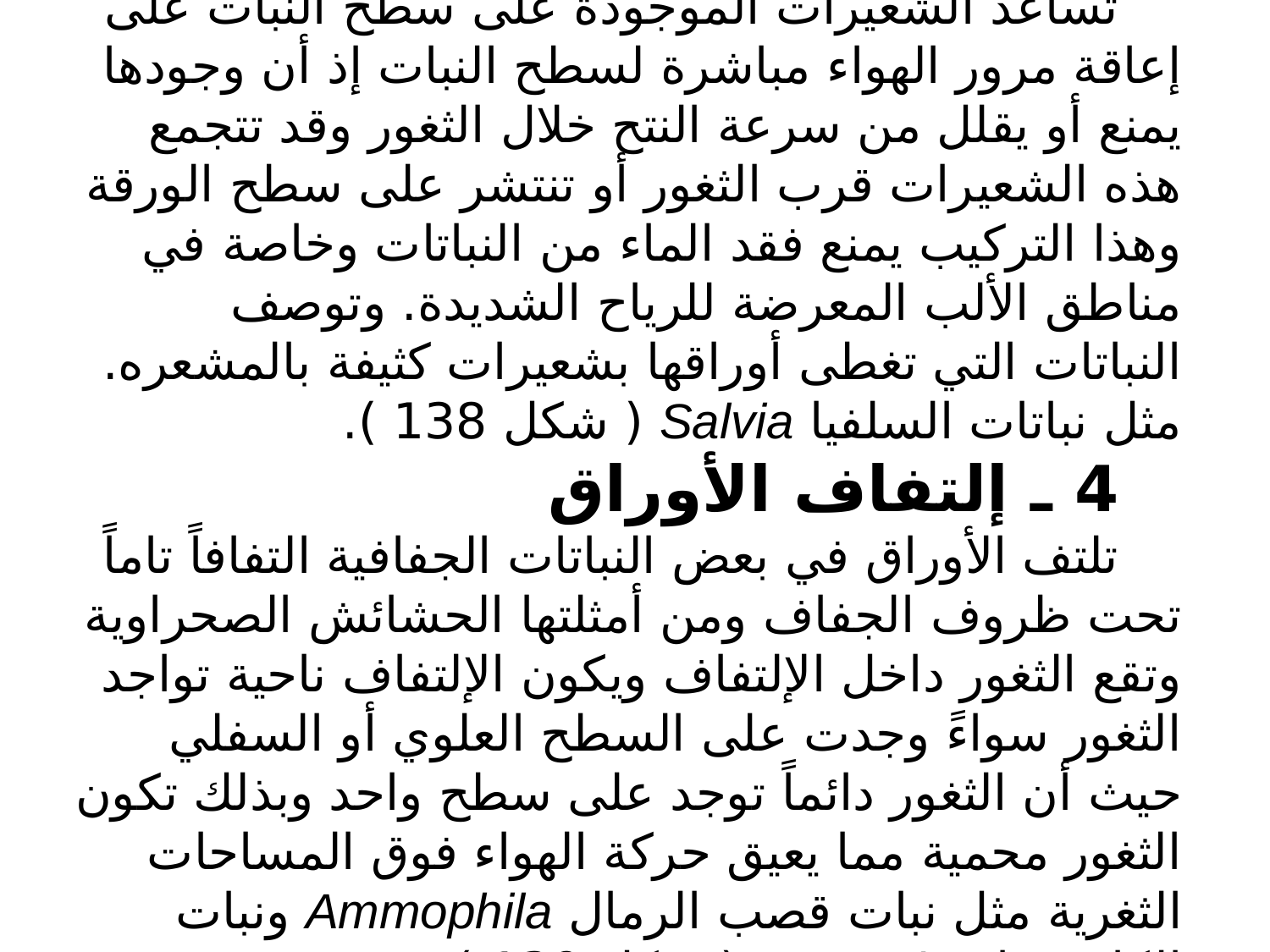

3 ـ الشعيرات
تساعد الشعيرات الموجودة على سطح النبات على إعاقة مرور الهواء مباشرة لسطح النبات إذ أن وجودها يمنع أو يقلل من سرعة النتح خلال الثغور وقد تتجمع هذه الشعيرات قرب الثغور أو تنتشر على سطح الورقة وهذا التركيب يمنع فقد الماء من النباتات وخاصة في مناطق الألب المعرضة للرياح الشديدة. وتوصف النباتات التي تغطى أوراقها بشعيرات كثيفة بالمشعره. مثل نباتات السلفيا Salvia ( شكل 138 ).
4 ـ إلتفاف الأوراق
تلتف الأوراق في بعض النباتات الجفافية التفافاً تاماً تحت ظروف الجفاف ومن أمثلتها الحشائش الصحراوية وتقع الثغور داخل الإلتفاف ويكون الإلتفاف ناحية تواجد الثغور سواءً وجدت على السطح العلوي أو السفلي حيث أن الثغور دائماً توجد على سطح واحد وبذلك تكون الثغور محمية مما يعيق حركة الهواء فوق المساحات الثغرية مثل نبات قصب الرمال Ammophila ونبات الكازورينا Casuarina ( شكل 139 ).